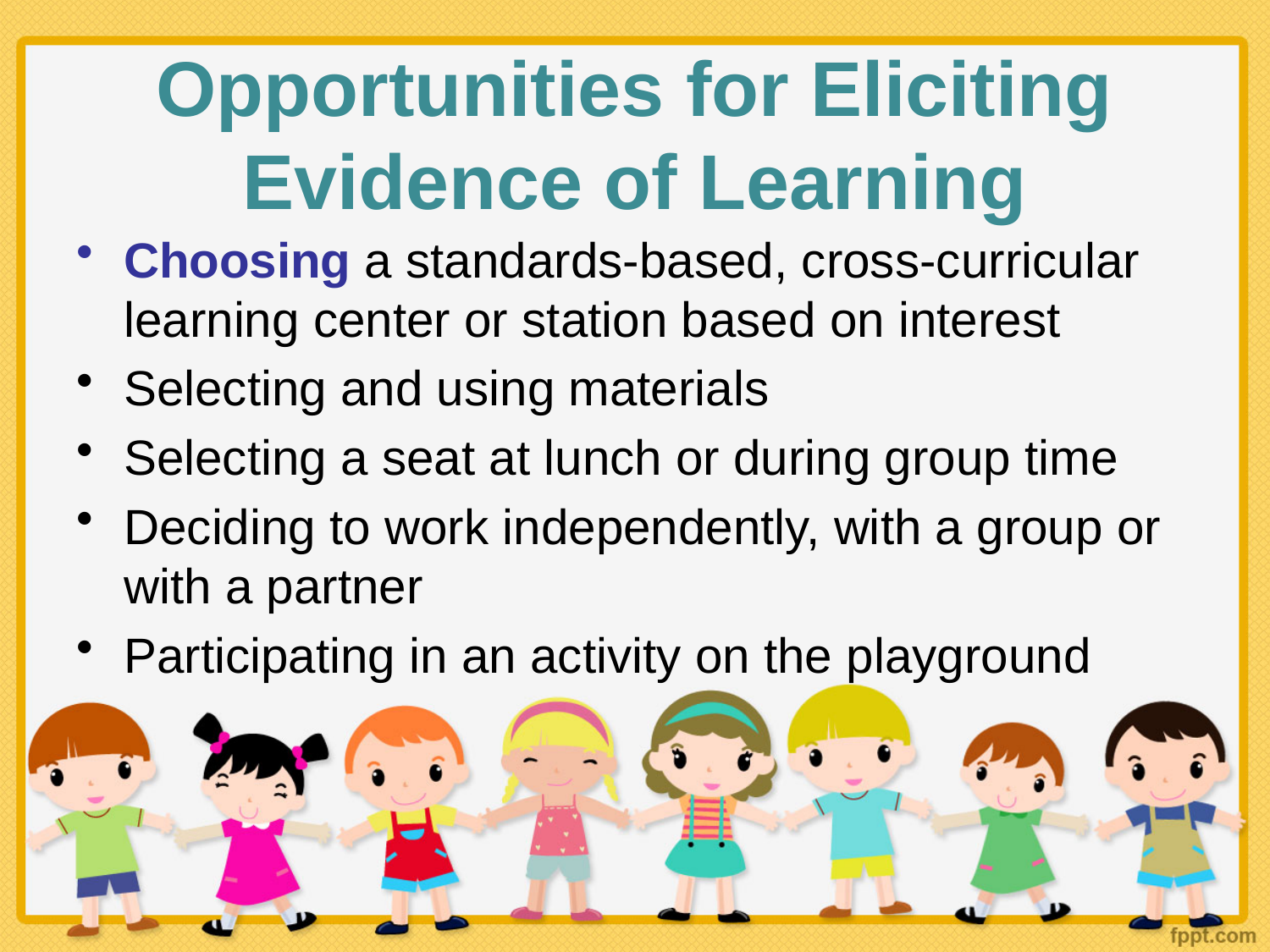

# Opportunities for Eliciting Evidence of Learning
Choosing a standards-based, cross-curricular learning center or station based on interest
Selecting and using materials
Selecting a seat at lunch or during group time
Deciding to work independently, with a group or with a partner
Participating in an activity on the playground